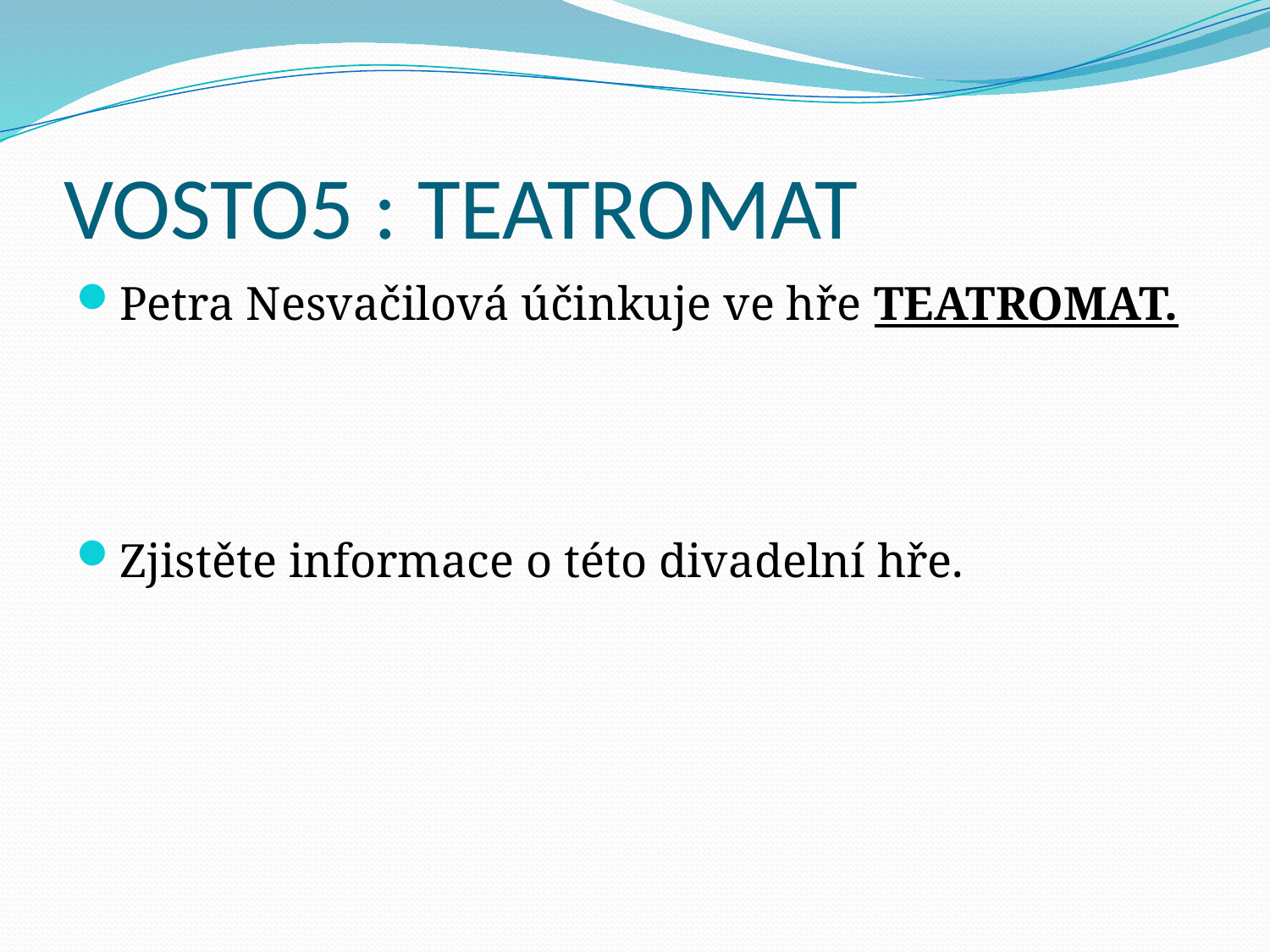

# VOSTO5 : TEATROMAT
Petra Nesvačilová účinkuje ve hře TEATROMAT.

Zjistěte informace o této divadelní hře.